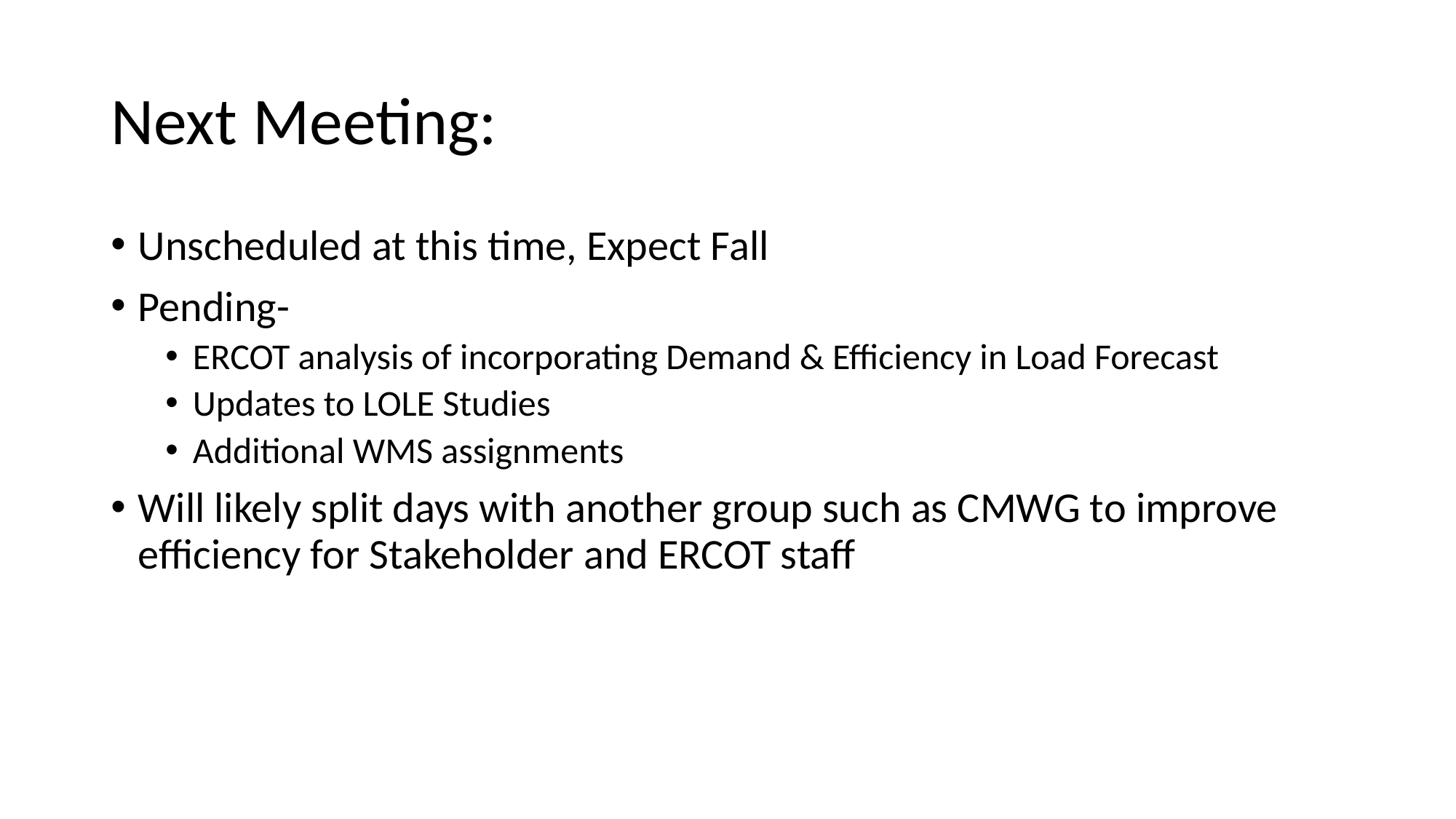

# Next Meeting:
Unscheduled at this time, Expect Fall
Pending-
ERCOT analysis of incorporating Demand & Efficiency in Load Forecast
Updates to LOLE Studies
Additional WMS assignments
Will likely split days with another group such as CMWG to improve efficiency for Stakeholder and ERCOT staff